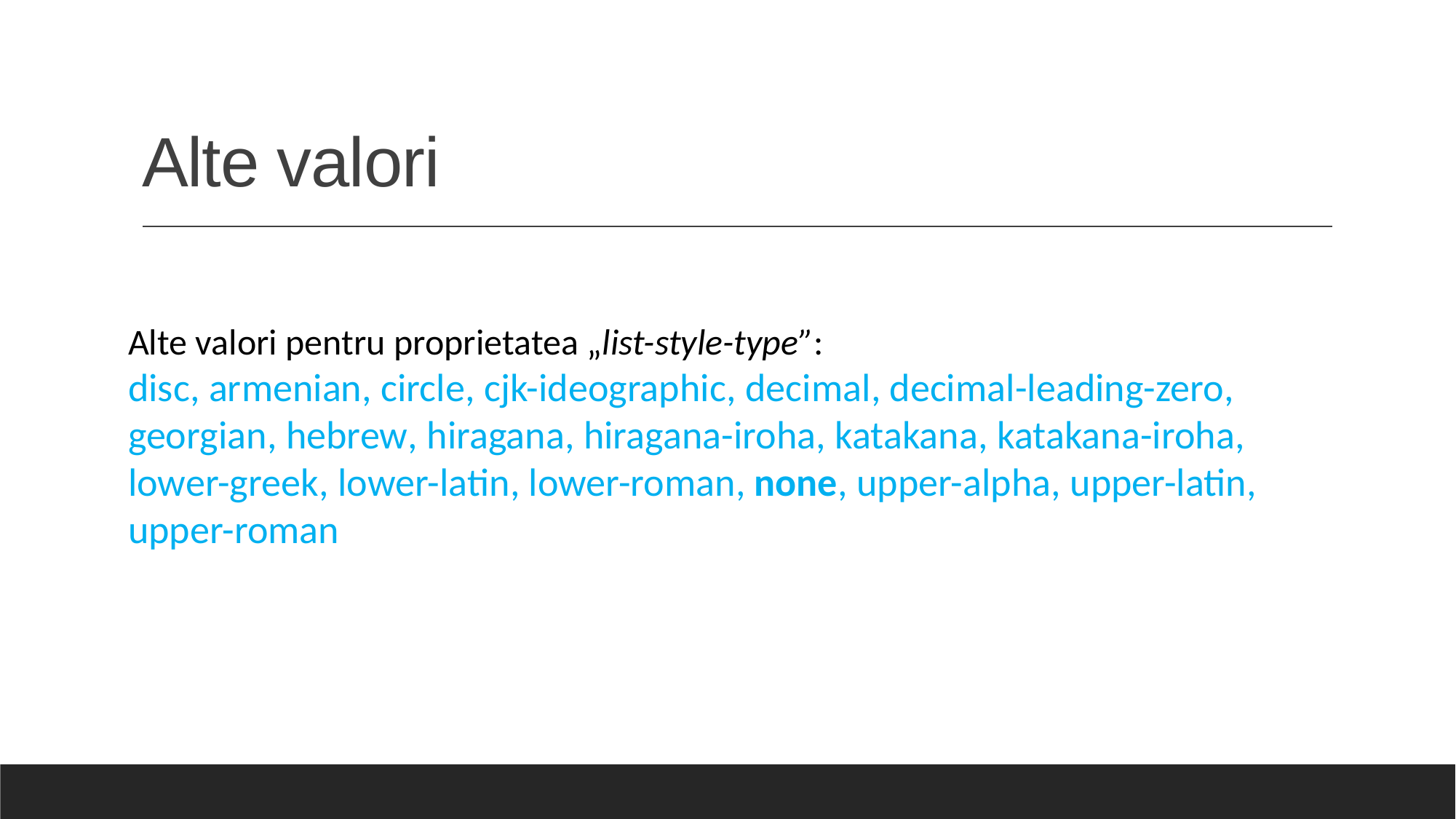

# Alte valori
Alte valori pentru proprietatea „list-style-type”:
disc, armenian, circle, cjk-ideographic, decimal, decimal-leading-zero, georgian, hebrew, hiragana, hiragana-iroha, katakana, katakana-iroha, lower-greek, lower-latin, lower-roman, none, upper-alpha, upper-latin, upper-roman